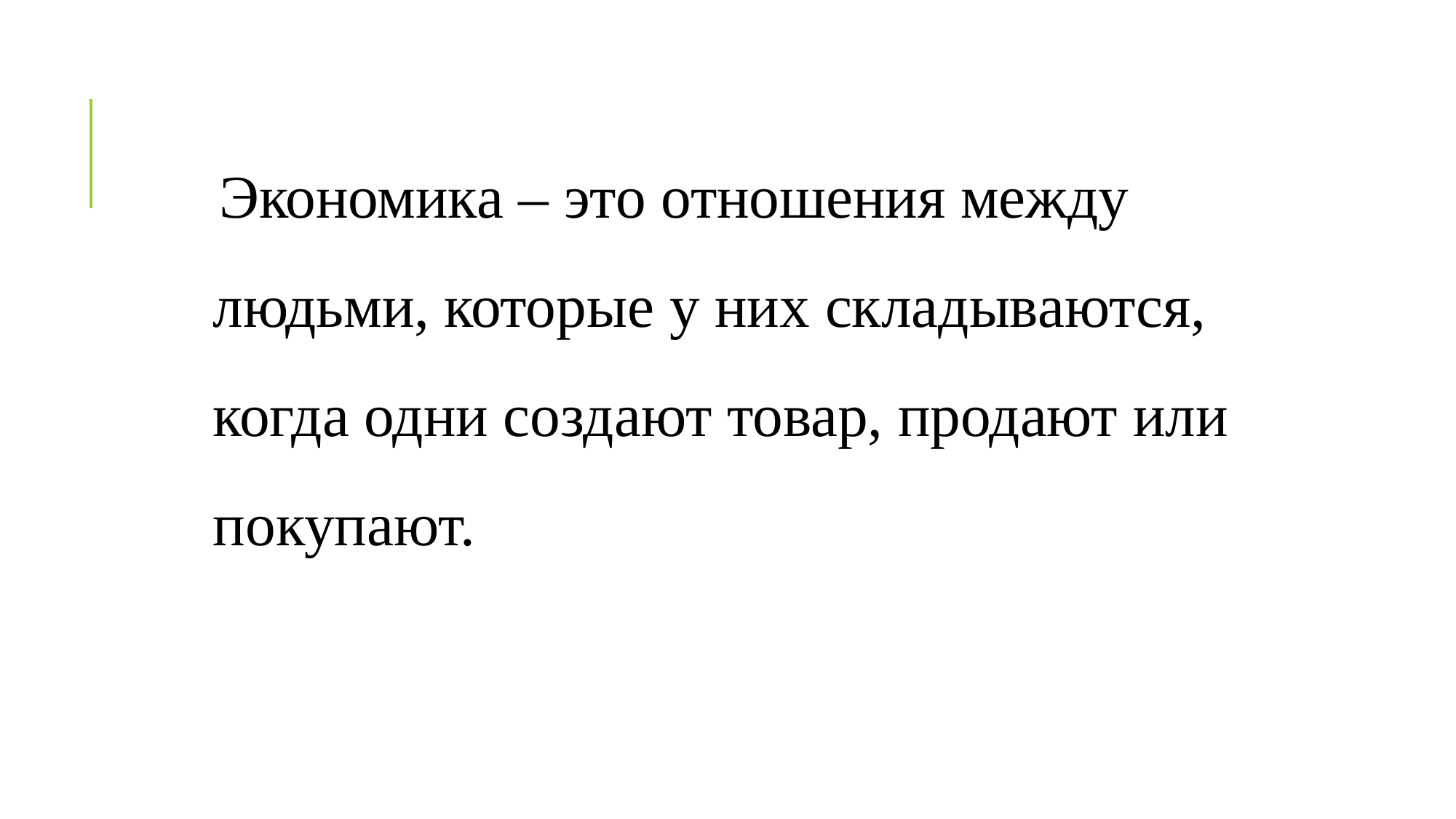

Экономика – это отношения между людьми, которые у них складываются, когда одни создают товар, продают или покупают.